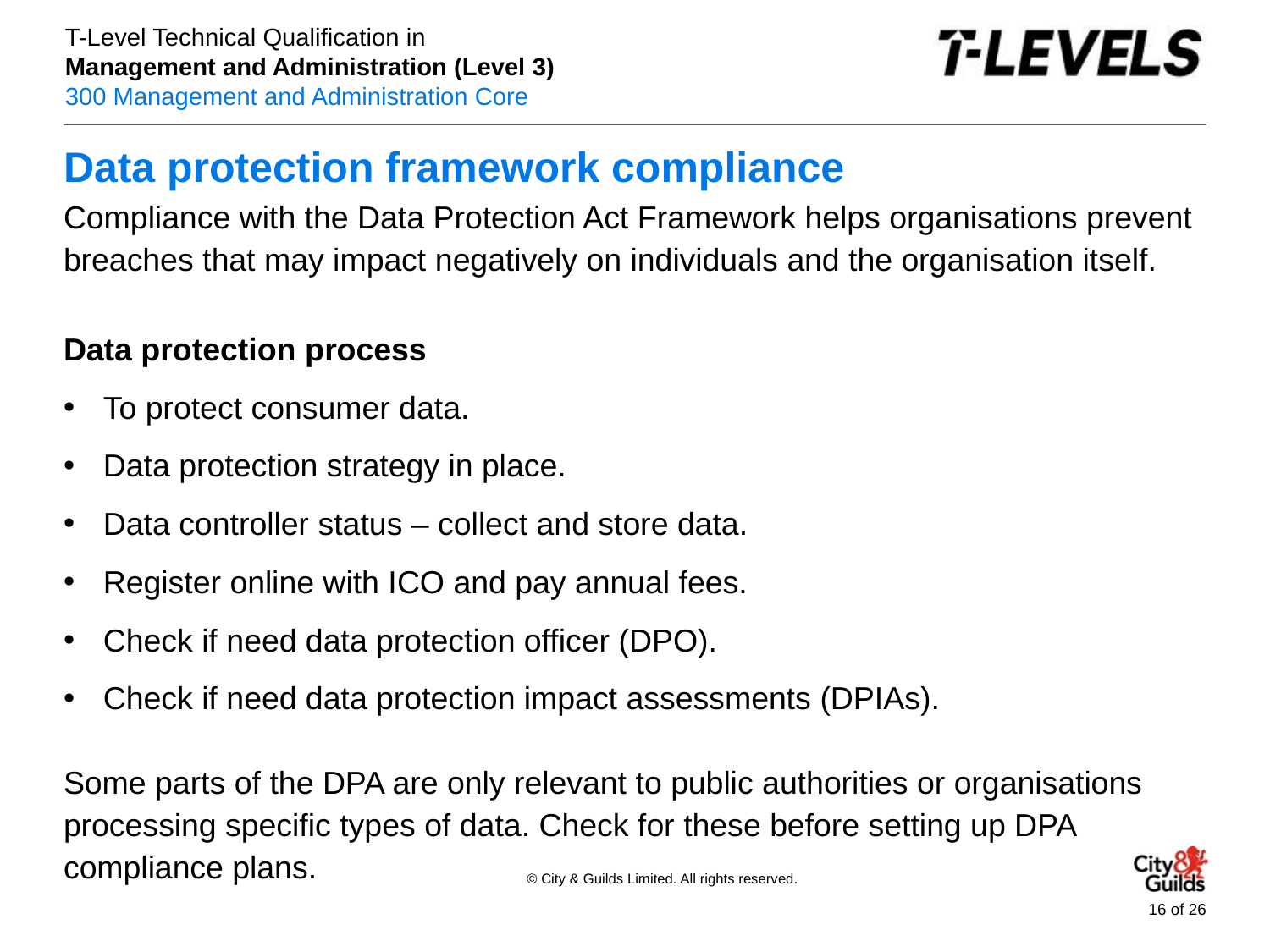

# Data protection framework compliance
Compliance with the Data Protection Act Framework helps organisations prevent breaches that may impact negatively on individuals and the organisation itself.

Data protection process
To protect consumer data.
Data protection strategy in place.
Data controller status – collect and store data.
Register online with ICO and pay annual fees.
Check if need data protection officer (DPO).
Check if need data protection impact assessments (DPIAs).

Some parts of the DPA are only relevant to public authorities or organisations processing specific types of data. Check for these before setting up DPA compliance plans.